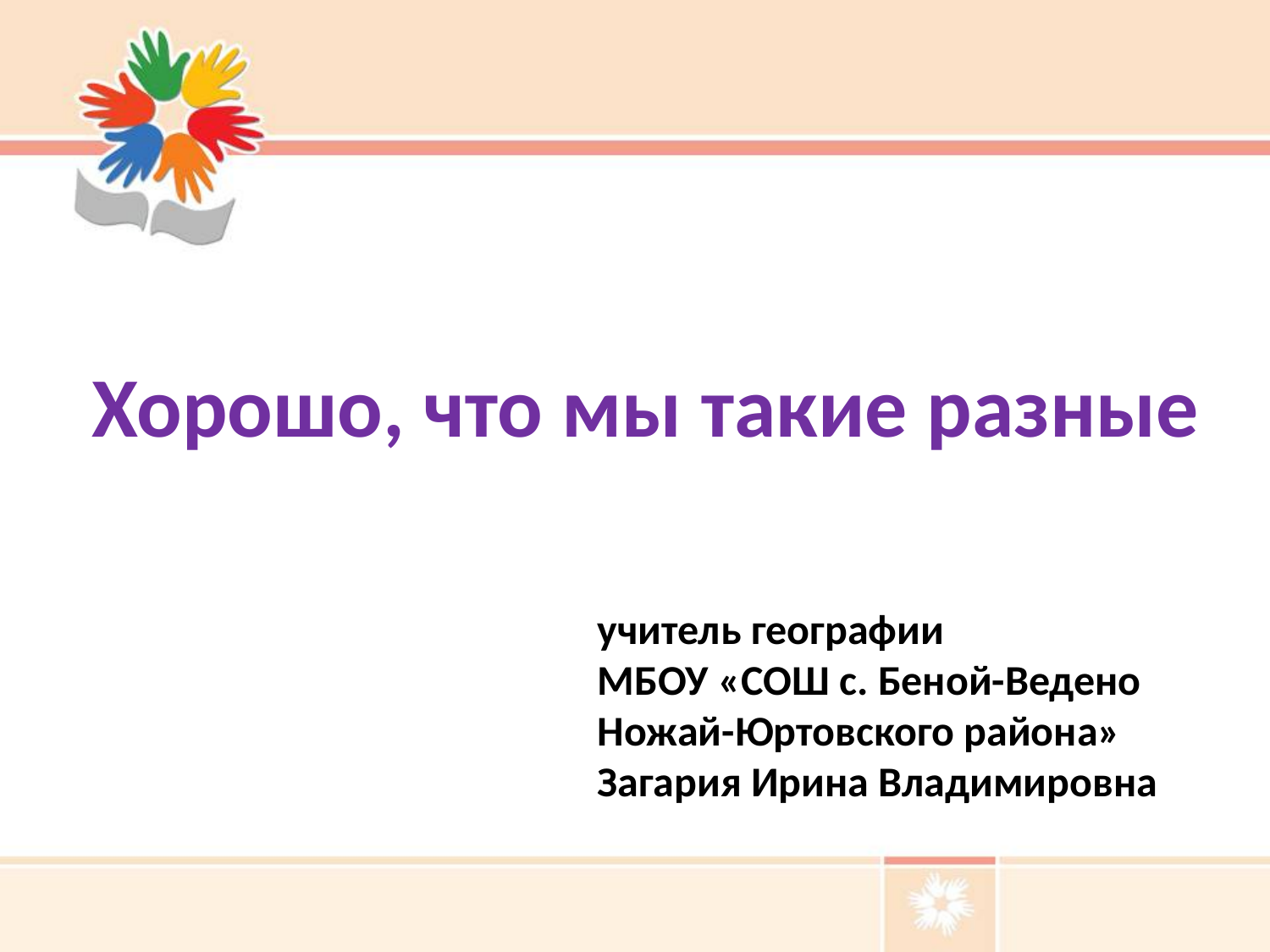

Хорошо, что мы такие разные
учитель географии
МБОУ «СОШ с. Беной-Ведено
Ножай-Юртовского района»
Загария Ирина Владимировна